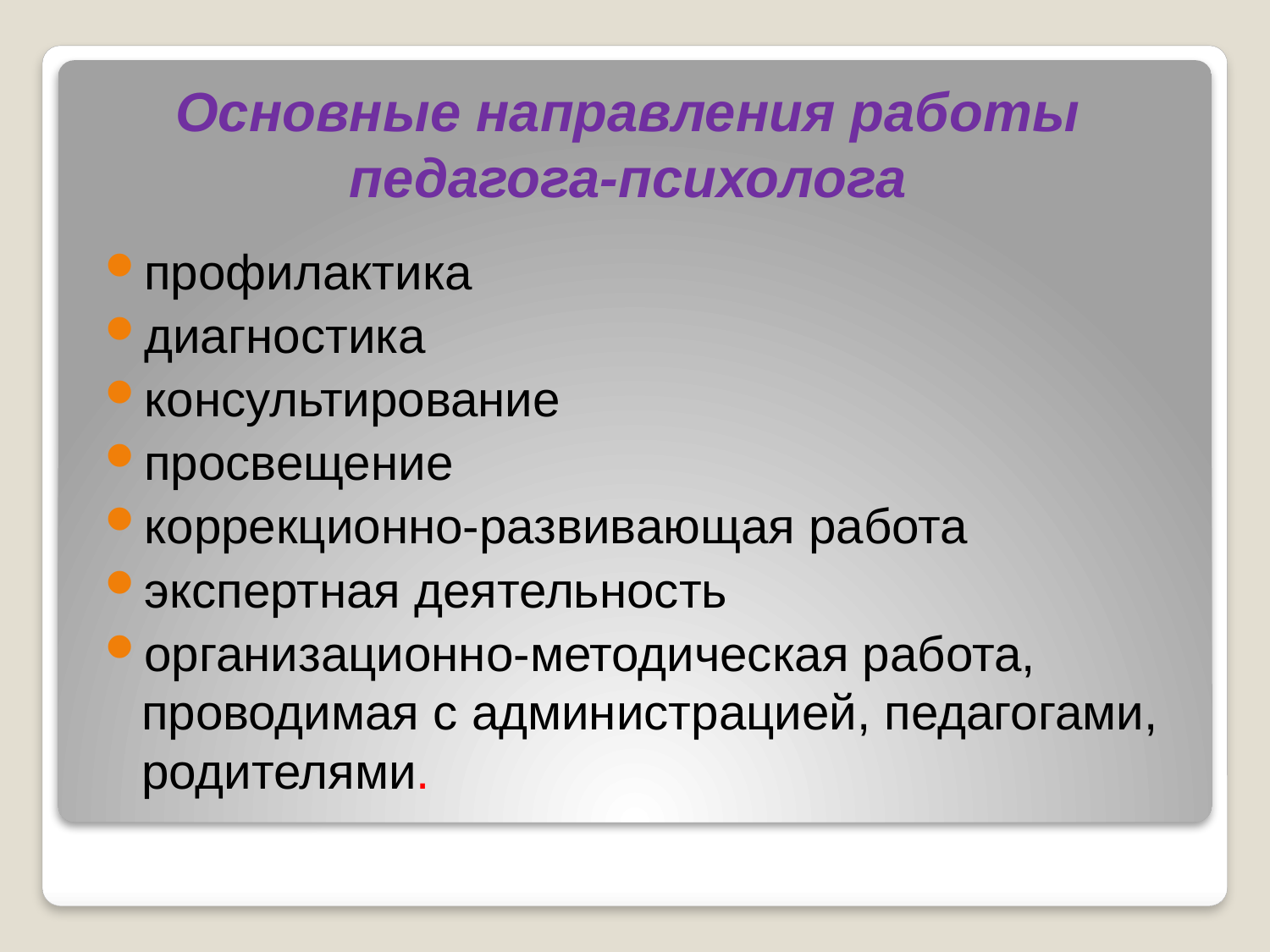

# Основные направления работы педагога-психолога
профилактика
диагностика
консультирование
просвещение
коррекционно-развивающая работа
экспертная деятельность
организационно-методическая работа, проводимая с администрацией, педагогами, родителями.